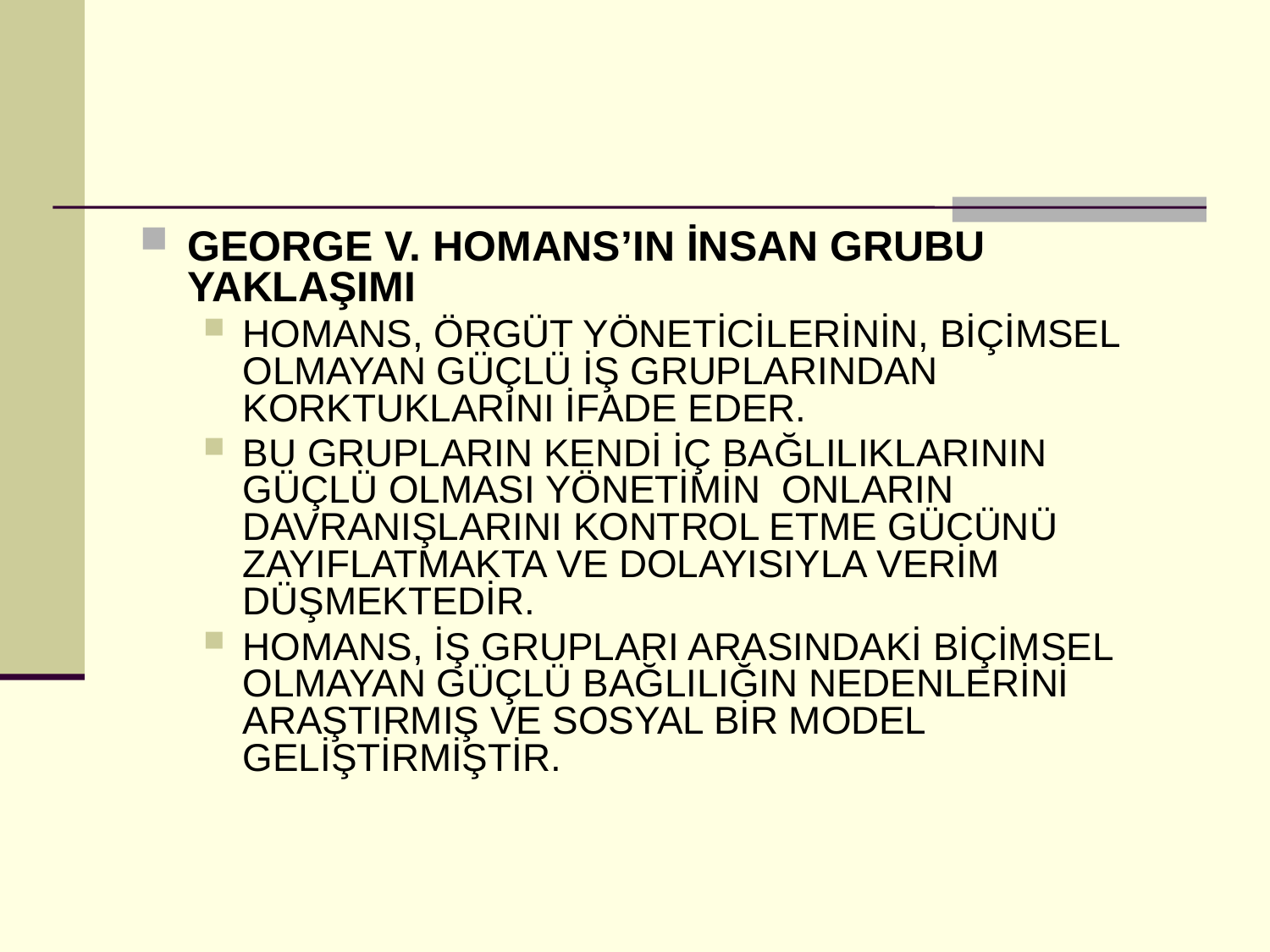

#
GEORGE V. HOMANS’IN İNSAN GRUBU YAKLAŞIMI
HOMANS, ÖRGÜT YÖNETİCİLERİNİN, BİÇİMSEL OLMAYAN GÜÇLÜ İŞ GRUPLARINDAN KORKTUKLARINI İFADE EDER.
BU GRUPLARIN KENDİ İÇ BAĞLILIKLARININ GÜÇLÜ OLMASI YÖNETİMİN  ONLARIN DAVRANIŞLARINI KONTROL ETME GÜCÜNÜ ZAYIFLATMAKTA VE DOLAYISIYLA VERİM DÜŞMEKTEDİR.
HOMANS, İŞ GRUPLARI ARASINDAKİ BİÇİMSEL OLMAYAN GÜÇLÜ BAĞLILIĞIN NEDENLERİNİ ARAŞTIRMIŞ VE SOSYAL BİR MODEL GELİŞTİRMİŞTİR.